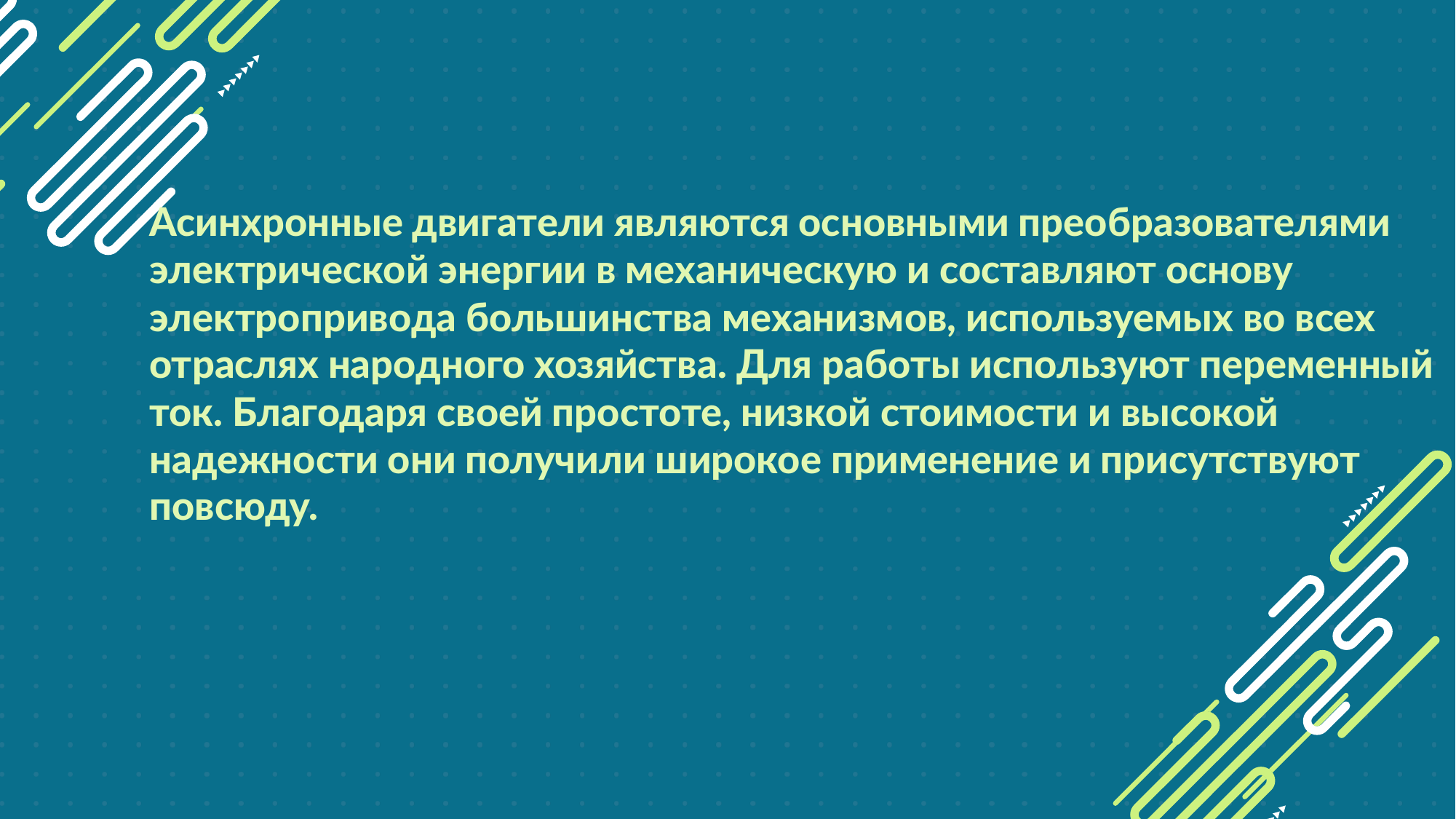

Асинхронные двигатели являются основными преобразователями
электрической энергии в механическую и составляют основу
электропривода большинства механизмов, используемых во всех
отраслях народного хозяйства. Для работы используют переменный
ток. Благодаря своей простоте, низкой стоимости и высокой
надежности они получили широкое применение и присутствуют
повсюду.